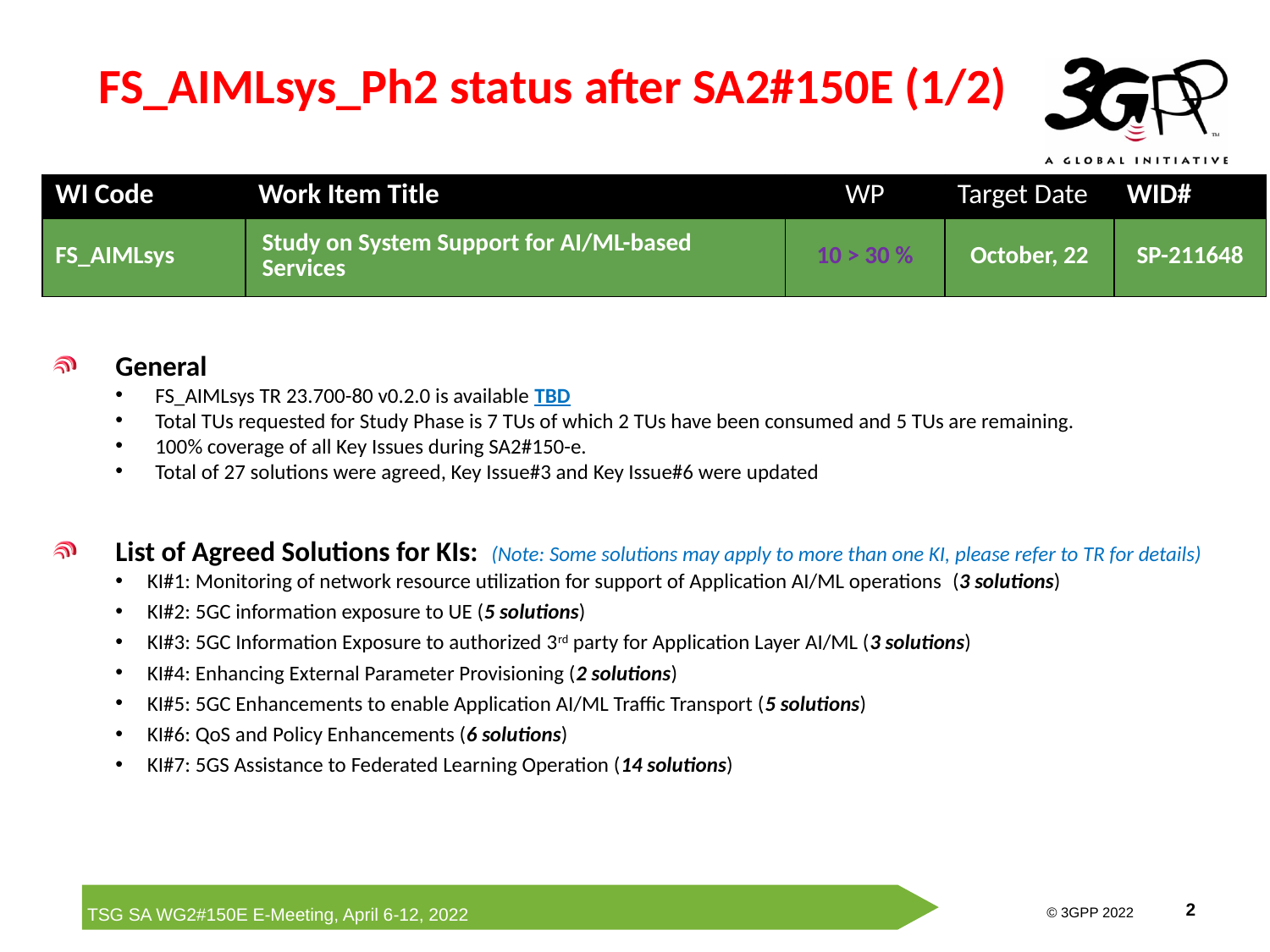

# FS_AIMLsys_Ph2 status after SA2#150E (1/2)
| WI Code | Work Item Title | WP | Target Date | WID# |
| --- | --- | --- | --- | --- |
| FS\_AIMLsys | Study on System Support for AI/ML-based Services | 10 > 30 % | October, 22 | SP-211648 |
General
FS_AIMLsys TR 23.700-80 v0.2.0 is available TBD
Total TUs requested for Study Phase is 7 TUs of which 2 TUs have been consumed and 5 TUs are remaining.
100% coverage of all Key Issues during SA2#150-e.
Total of 27 solutions were agreed, Key Issue#3 and Key Issue#6 were updated

List of Agreed Solutions for KIs:  (Note: Some solutions may apply to more than one KI, please refer to TR for details)
KI#1: Monitoring of network resource utilization for support of Application AI/ML operations  (3 solutions)
KI#2: 5GC information exposure to UE (5 solutions)
KI#3: 5GC Information Exposure to authorized 3rd party for Application Layer AI/ML (3 solutions)
KI#4: Enhancing External Parameter Provisioning (2 solutions)
KI#5: 5GC Enhancements to enable Application AI/ML Traffic Transport (5 solutions)
KI#6: QoS and Policy Enhancements (6 solutions)
KI#7: 5GS Assistance to Federated Learning Operation (14 solutions)